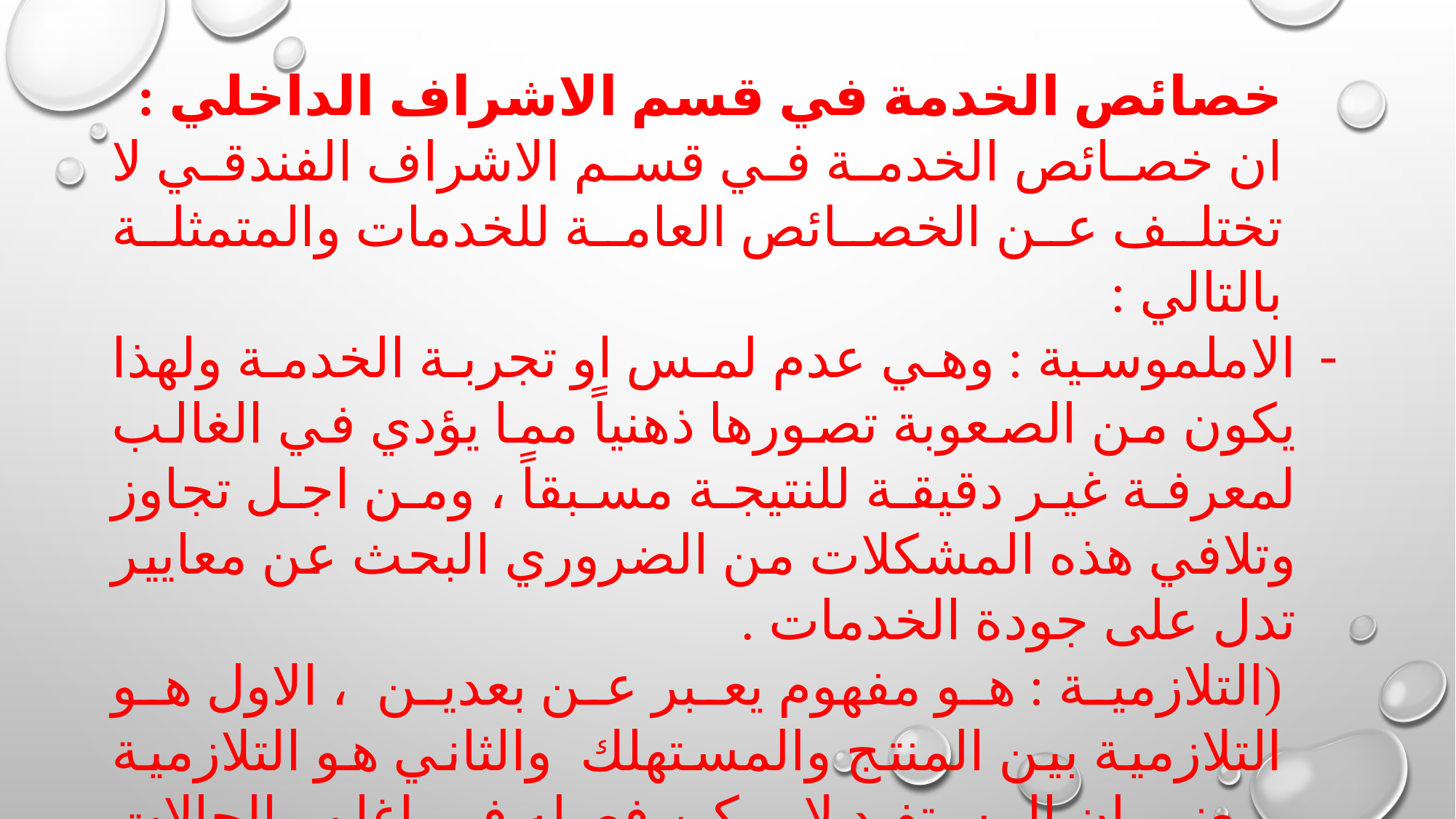

خصائص الخدمة في قسم الاشراف الداخلي :
ان خصائص الخدمة في قسم الاشراف الفندقي لا تختلف عن الخصائص العامة للخدمات والمتمثلة بالتالي :
الاملموسية : وهي عدم لمس او تجربة الخدمة ولهذا يكون من الصعوبة تصورها ذهنياً مما يؤدي في الغالب لمعرفة غير دقيقة للنتيجة مسبقاً ، ومن اجل تجاوز وتلافي هذه المشكلات من الضروري البحث عن معايير تدل على جودة الخدمات .
(التلازمية : هو مفهوم يعبر عن بعدين  ، الاول هو التلازمية بين المنتج والمستهلك  والثاني هو التلازمية بمعنى ان المستفيد لا يمكن فصله في اغلب الحالات اثناء الخدمة .